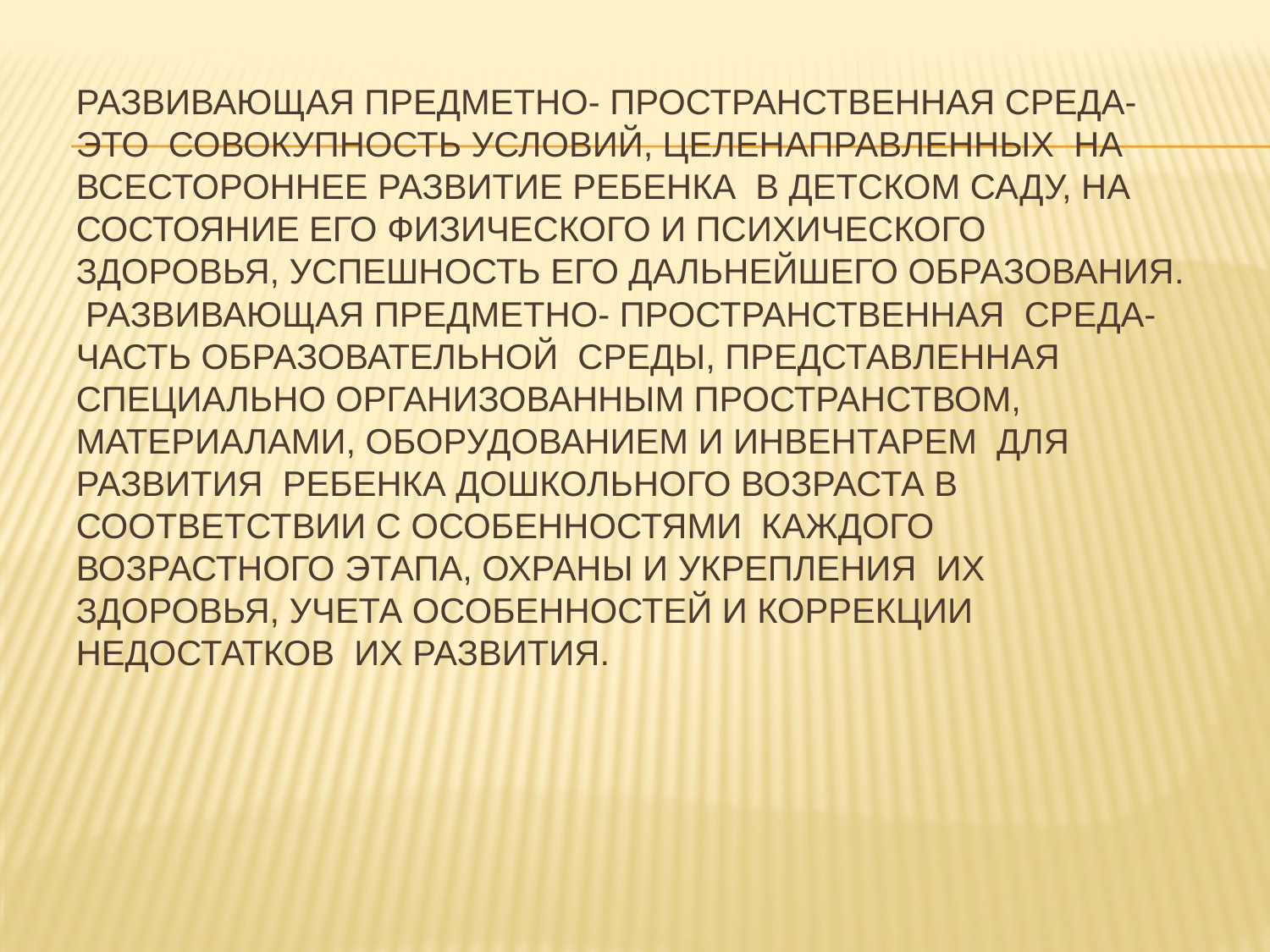

# Развивающая предметно- пространственная среда- это  совокупность условий, целенаправленных  на всестороннее развитие ребенка  в детском саду, на состояние его физического и психического здоровья, успешность его дальнейшего образования. Развивающая предметно- пространственная  среда- часть образовательной  среды, представленная специально организованным пространством,  материалами, оборудованием и инвентарем  для развития  ребенка дошкольного возраста в соответствии с особенностями  каждого возрастного этапа, охраны и укрепления  их здоровья, учета особенностей и коррекции недостатков  их развития.